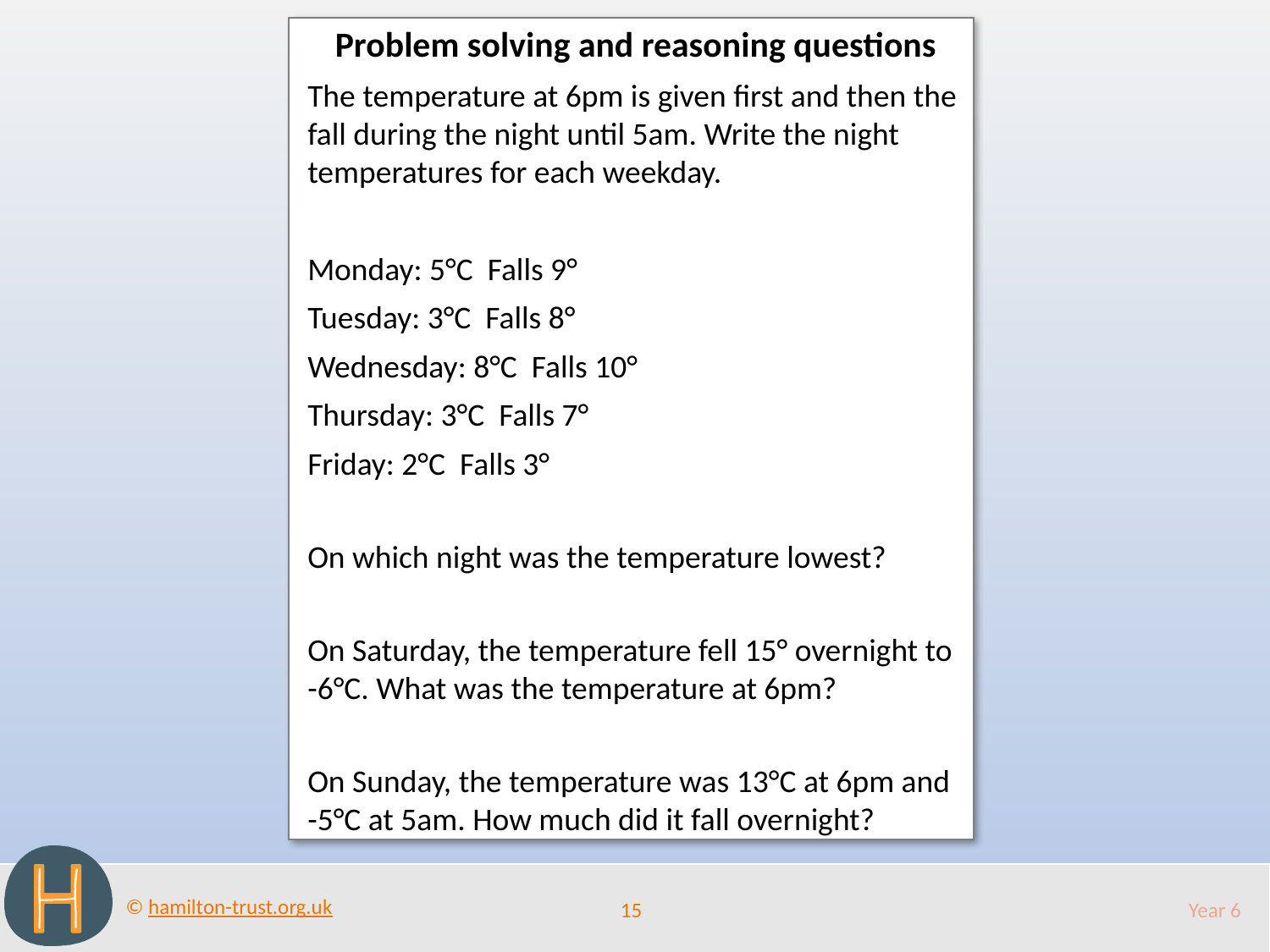

Problem solving and reasoning questions
The temperature at 6pm is given first and then the fall during the night until 5am. Write the night temperatures for each weekday.

Monday: 5°C  Falls 9°
Tuesday: 3°C  Falls 8°
Wednesday: 8°C  Falls 10°
Thursday: 3°C  Falls 7°
Friday: 2°C  Falls 3°

On which night was the temperature lowest?

On Saturday, the temperature fell 15° overnight to -6°C. What was the temperature at 6pm?

On Sunday, the temperature was 13°C at 6pm and -5°C at 5am. How much did it fall overnight?

15
Year 6